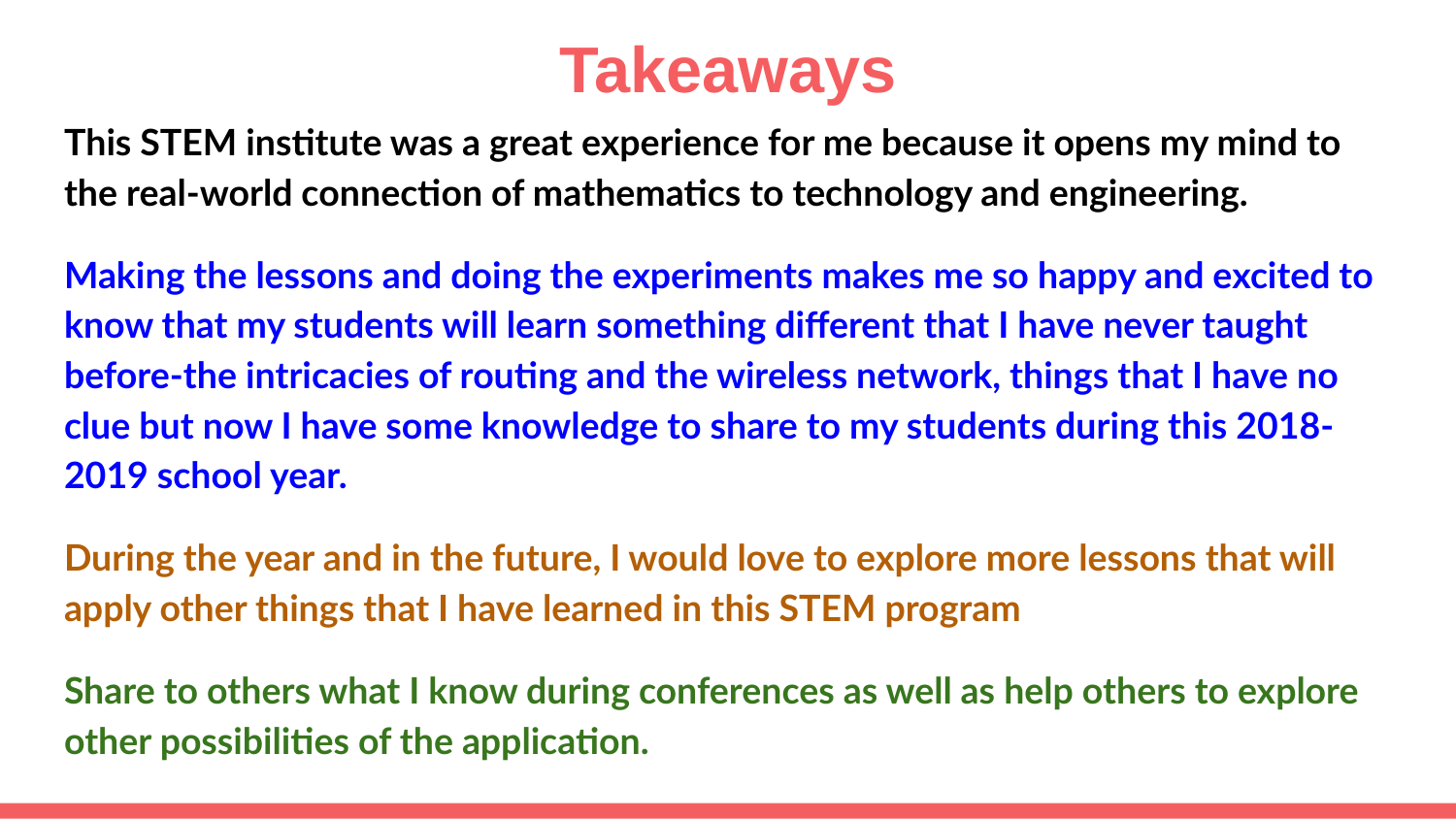

# Takeaways
This STEM institute was a great experience for me because it opens my mind to the real-world connection of mathematics to technology and engineering.
Making the lessons and doing the experiments makes me so happy and excited to know that my students will learn something different that I have never taught before-the intricacies of routing and the wireless network, things that I have no clue but now I have some knowledge to share to my students during this 2018-2019 school year.
During the year and in the future, I would love to explore more lessons that will apply other things that I have learned in this STEM program
Share to others what I know during conferences as well as help others to explore other possibilities of the application.